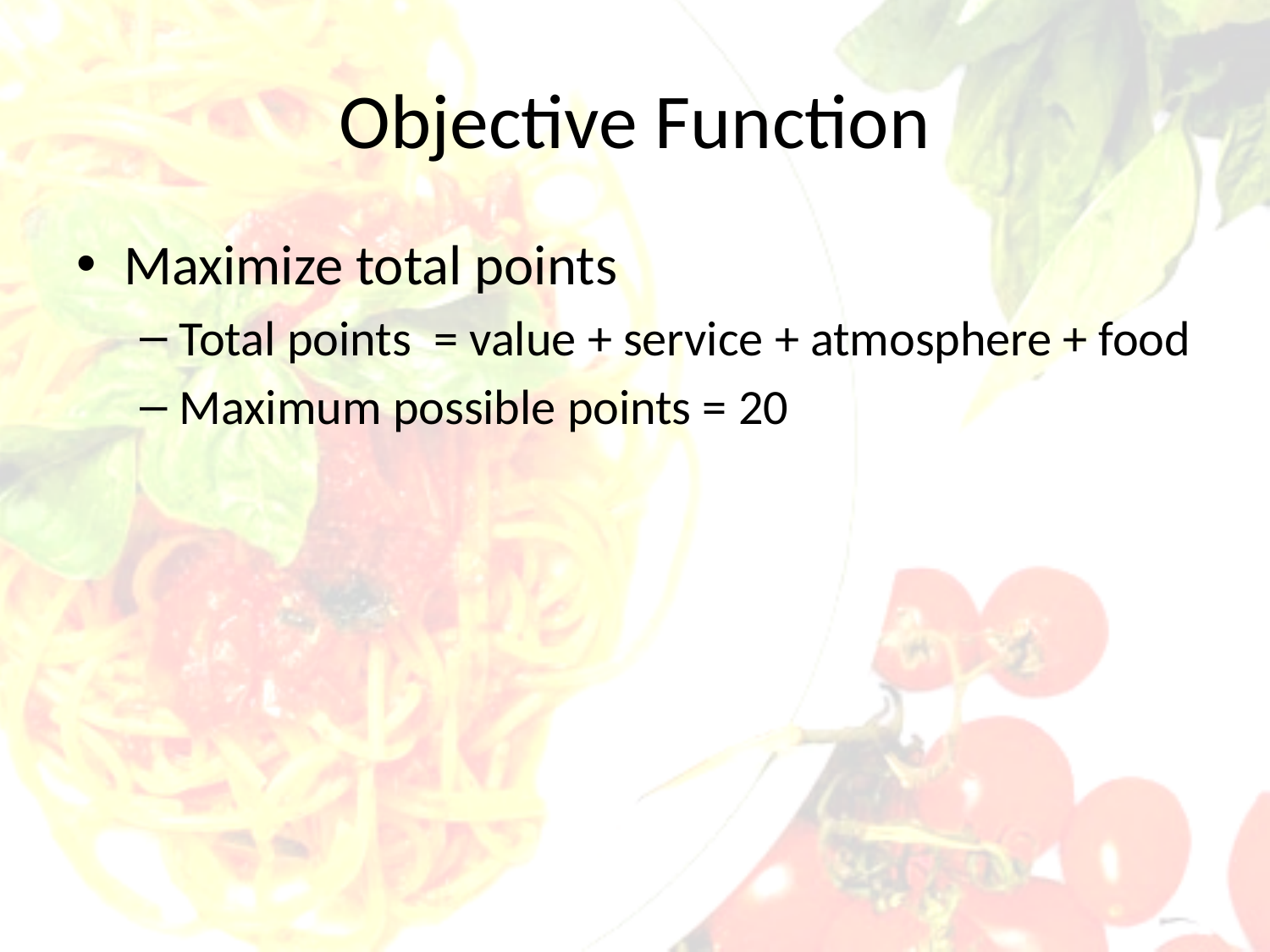

# Objective Function
Maximize total points
Total points  = value + service + atmosphere + food
Maximum possible points = 20